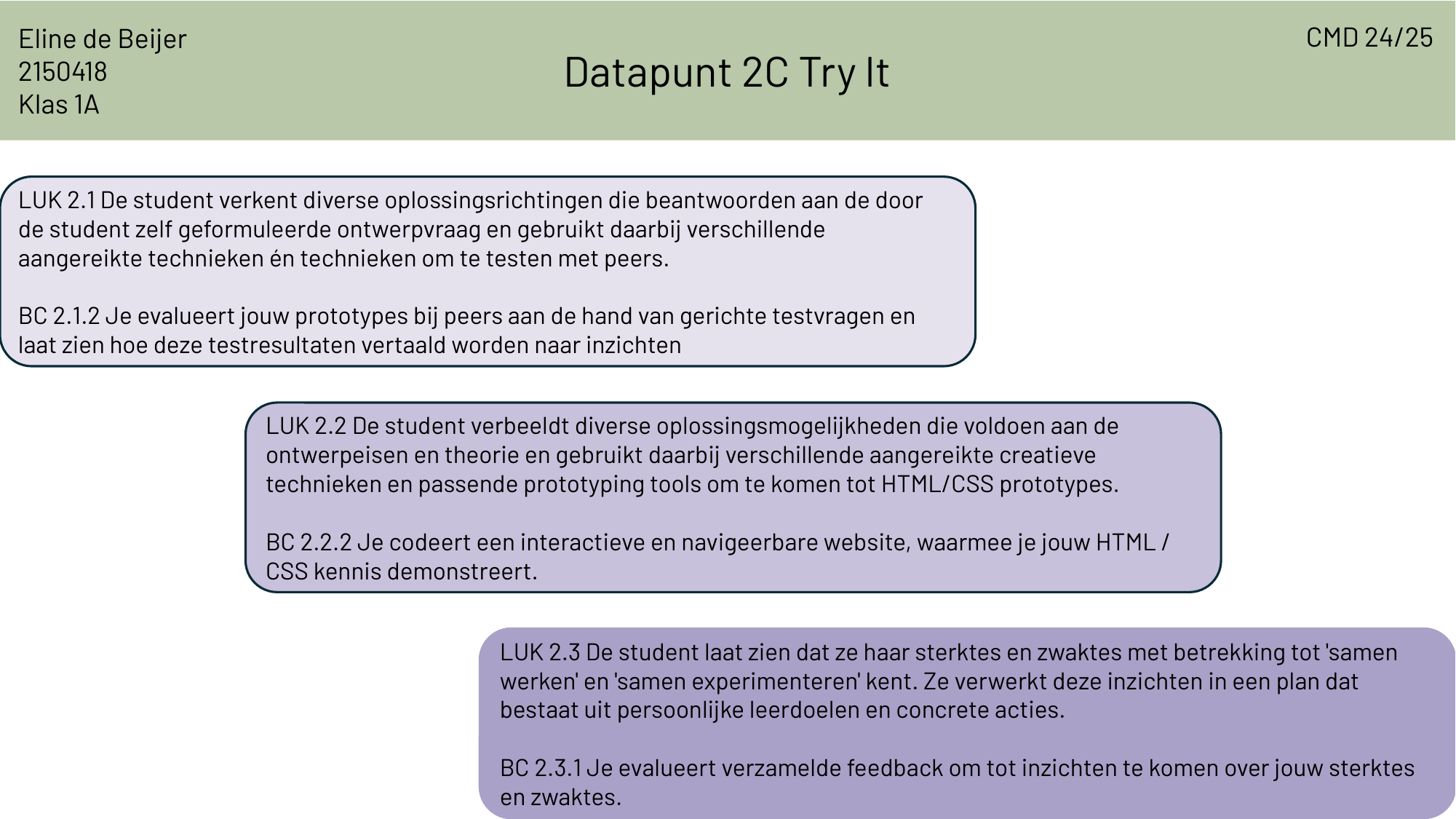

CMD 24/25
Eline de Beijer
2150418
Klas 1A
Datapunt 2C Try It

LUK 2.1 De student verkent diverse oplossingsrichtingen die beantwoorden aan de door de student zelf geformuleerde ontwerpvraag en gebruikt daarbij verschillende aangereikte technieken én technieken om te testen met peers.

BC 2.1.2 Je evalueert jouw prototypes bij peers aan de hand van gerichte testvragen en laat zien hoe deze testresultaten vertaald worden naar inzichten
LUK 2.2 De student verbeeldt diverse oplossingsmogelijkheden die voldoen aan de ontwerpeisen en theorie en gebruikt daarbij verschillende aangereikte creatieve technieken en passende prototyping tools om te komen tot HTML/CSS prototypes.

BC 2.2.2 Je codeert een interactieve en navigeerbare website, waarmee je jouw HTML / CSS kennis demonstreert.
LUK 2.3 De student laat zien dat ze haar sterktes en zwaktes met betrekking tot 'samen werken' en 'samen experimenteren' kent. Ze verwerkt deze inzichten in een plan dat bestaat uit persoonlijke leerdoelen en concrete acties.

BC 2.3.1 Je evalueert verzamelde feedback om tot inzichten te komen over jouw sterktes en zwaktes.